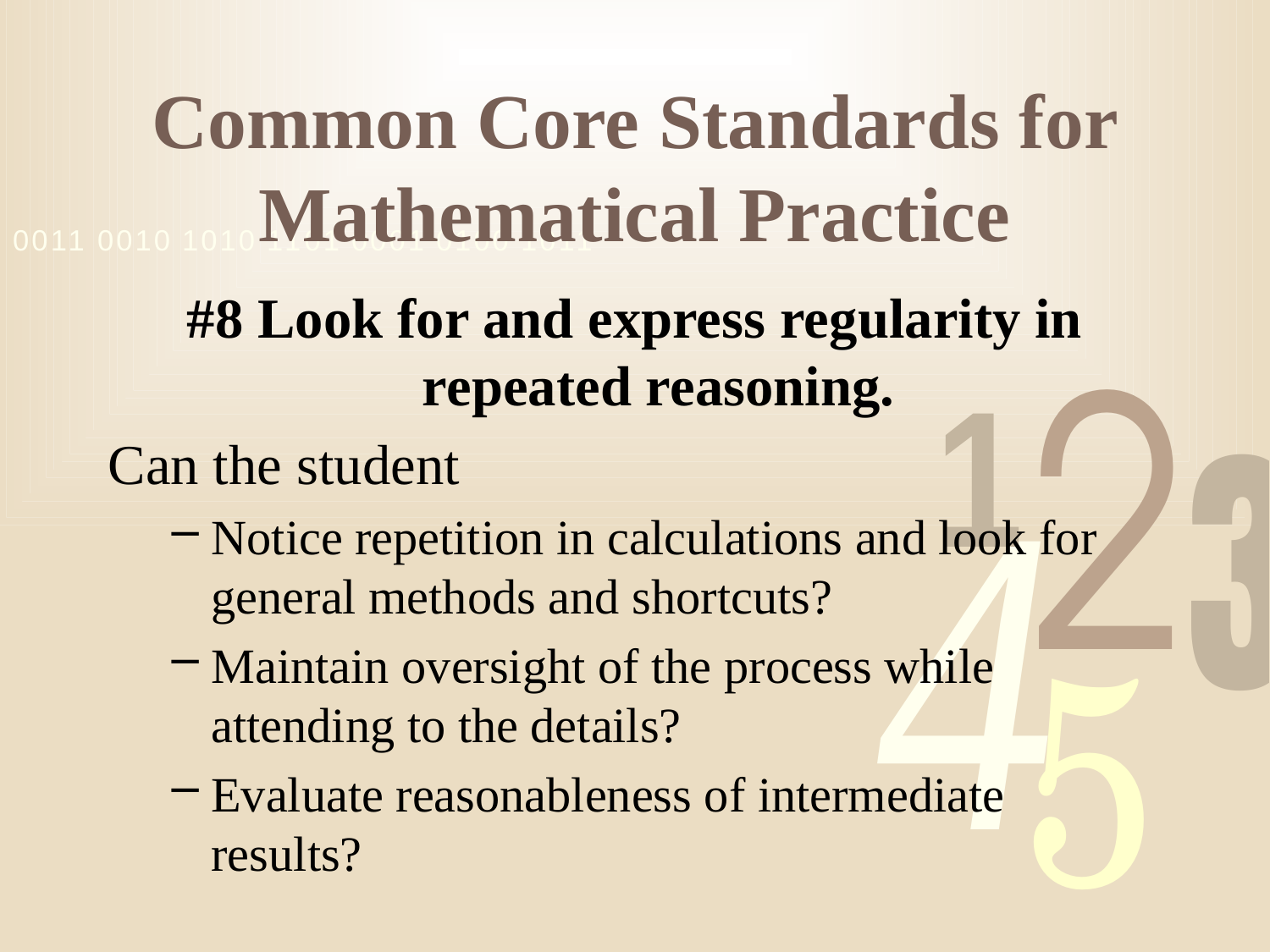

# Common Core Standards for Mathematical Practice
#8 Look for and express regularity in repeated reasoning.
Can the student
Notice repetition in calculations and look for general methods and shortcuts?
Maintain oversight of the process while attending to the details?
Evaluate reasonableness of intermediate results?